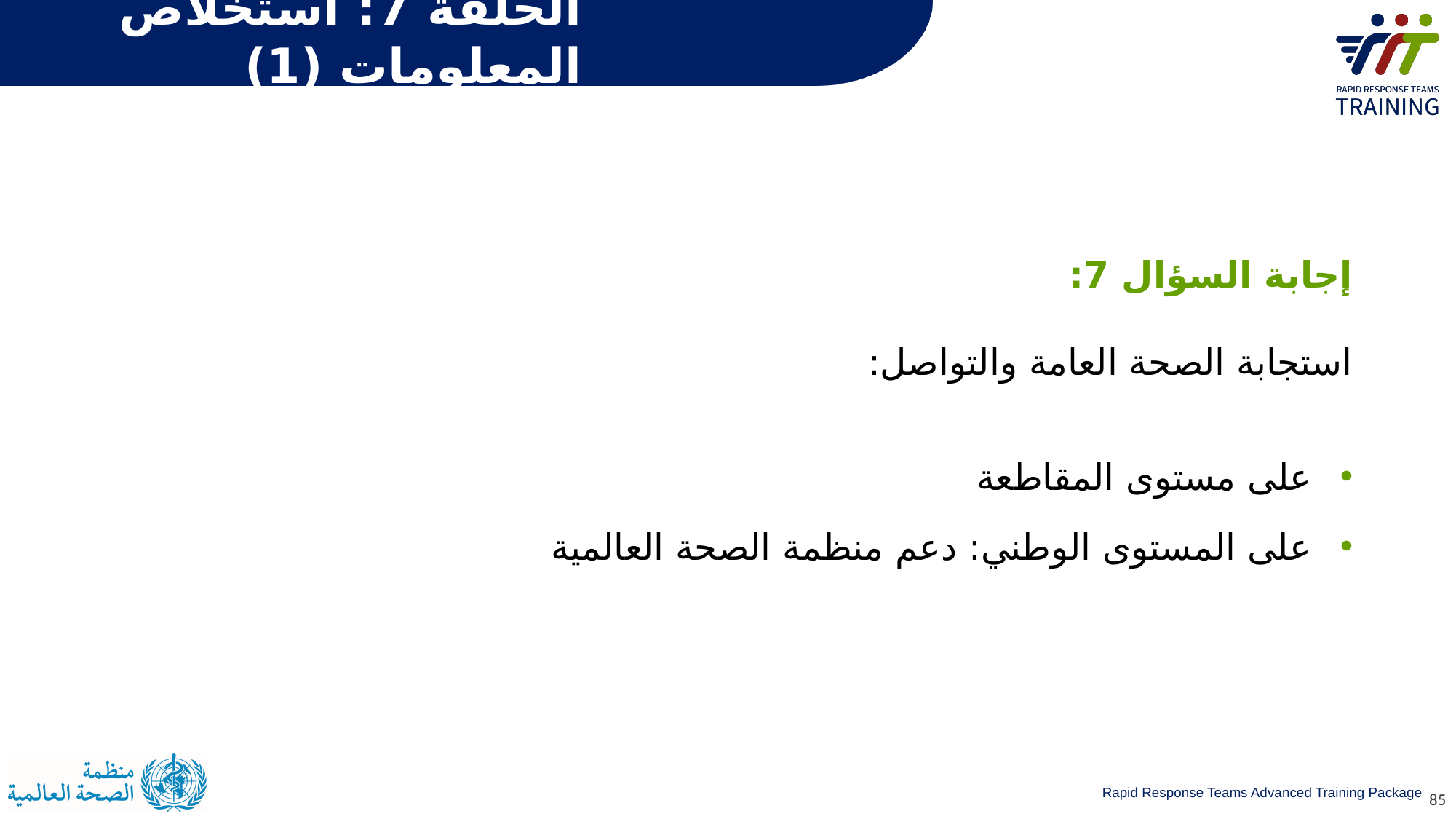

# الحلقة 7: استخلاص المعلومات (1)
إجابة السؤال 7:

استجابة الصحة العامة والتواصل:

على مستوى المقاطعة
على المستوى الوطني: دعم منظمة الصحة العالمية